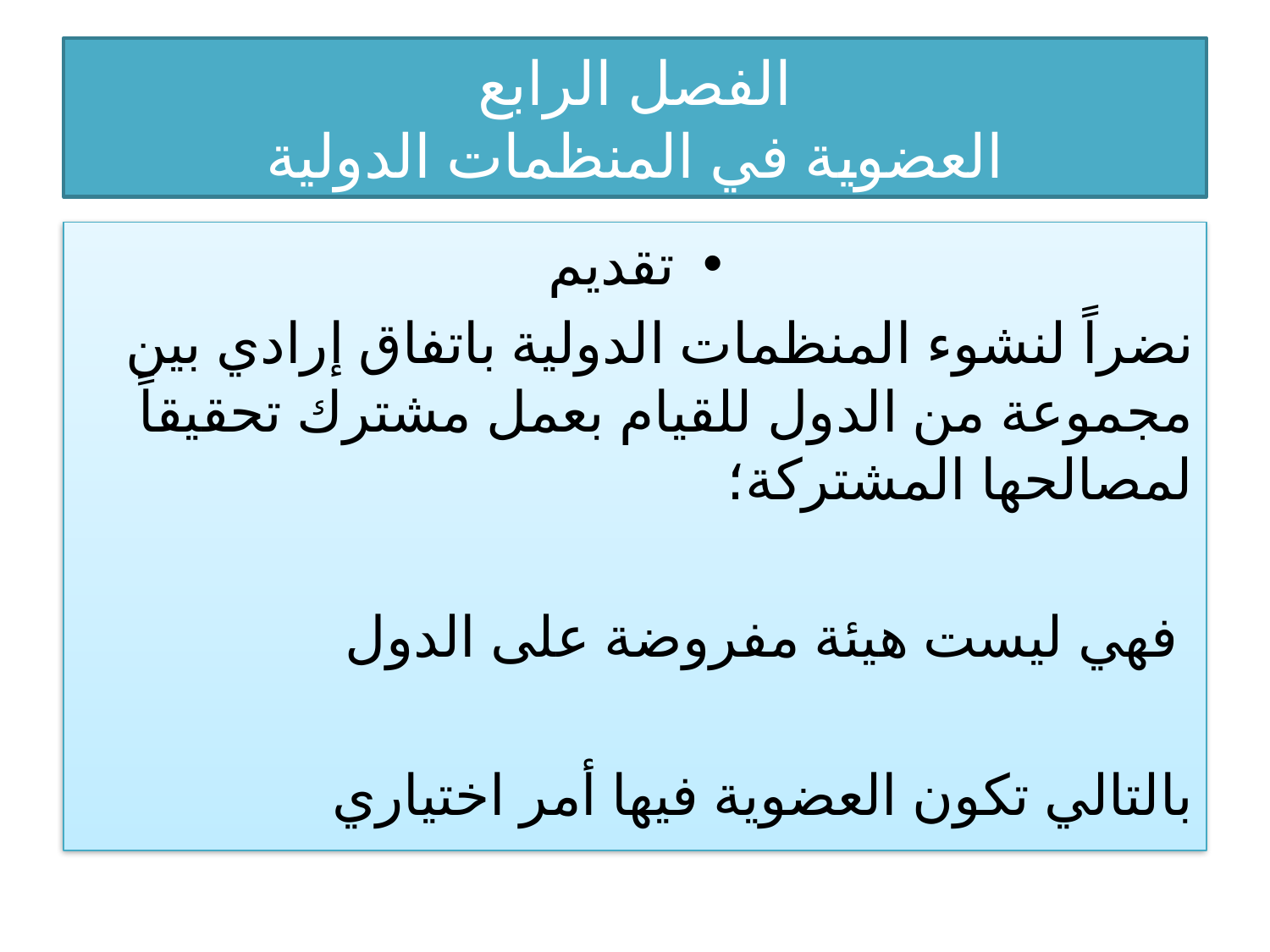

# الفصل الرابع العضوية في المنظمات الدولية
تقديم
نضراً لنشوء المنظمات الدولية باتفاق إرادي بين مجموعة من الدول للقيام بعمل مشترك تحقيقاً لمصالحها المشتركة؛

 فهي ليست هيئة مفروضة على الدول

بالتالي تكون العضوية فيها أمر اختياري